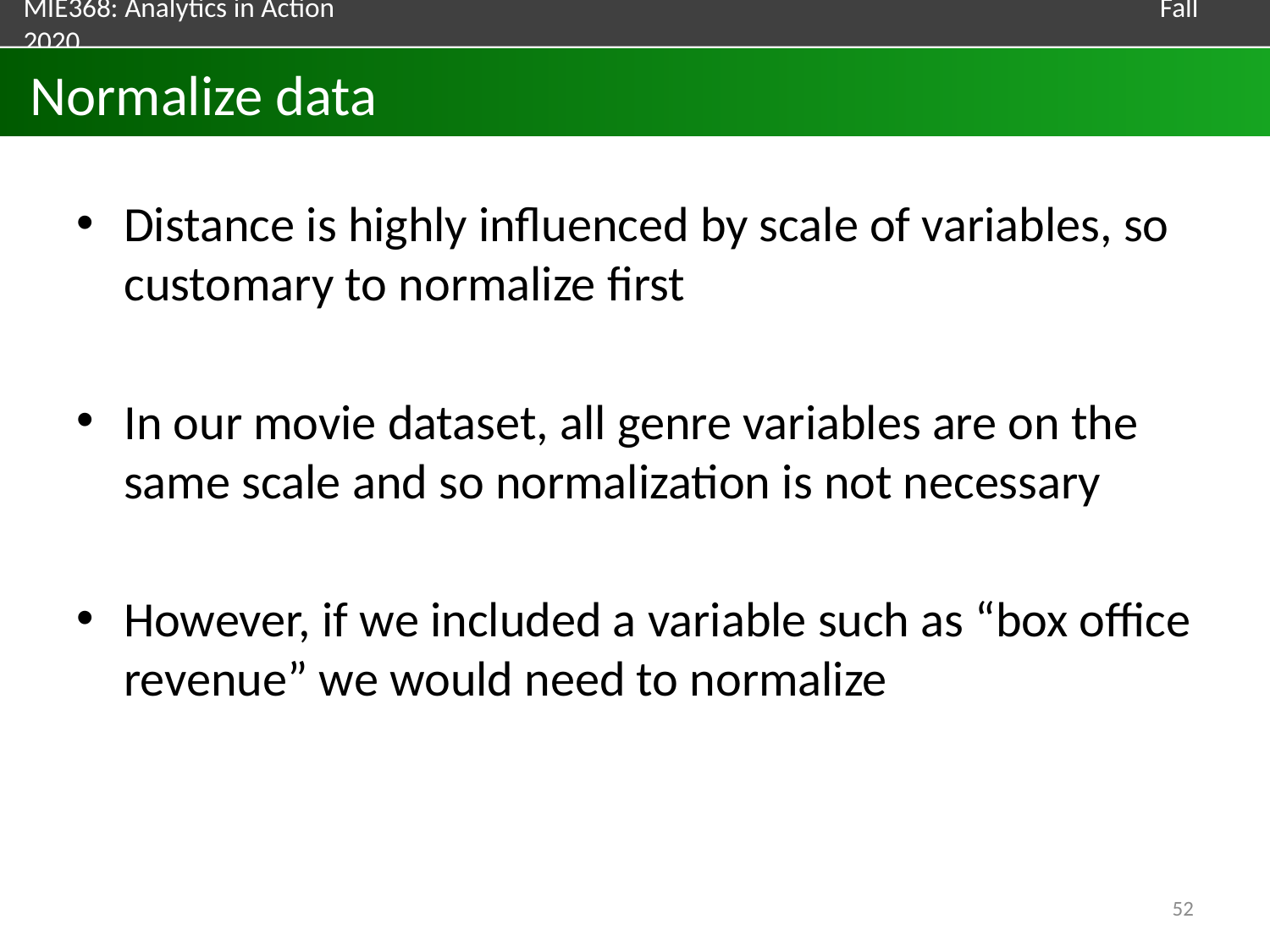

# Normalize data
Distance is highly influenced by scale of variables, so customary to normalize first

In our movie dataset, all genre variables are on the same scale and so normalization is not necessary

However, if we included a variable such as “box office revenue” we would need to normalize
52